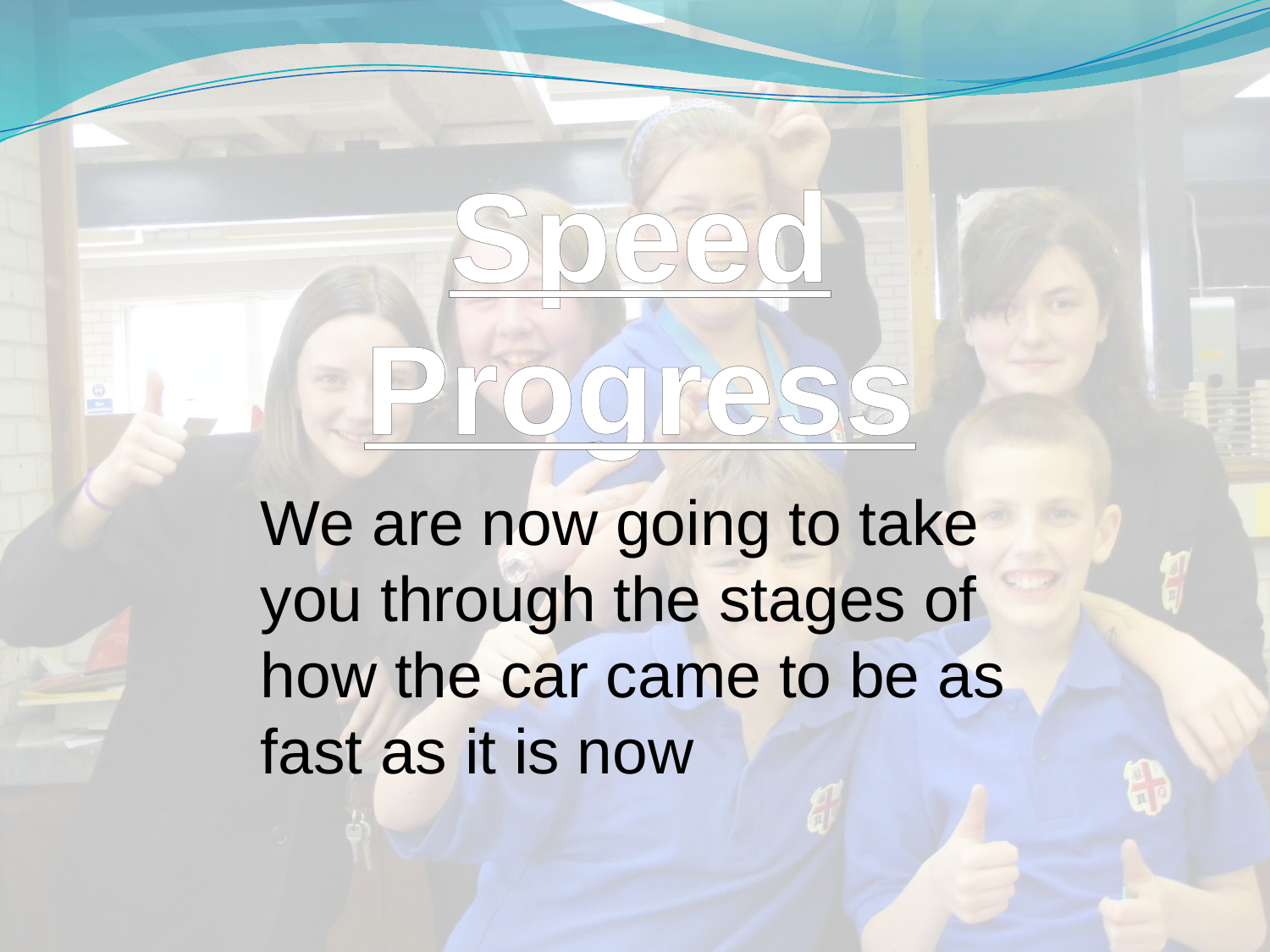

Speed Progress
We are now going to take you through the stages of how the car came to be as fast as it is now